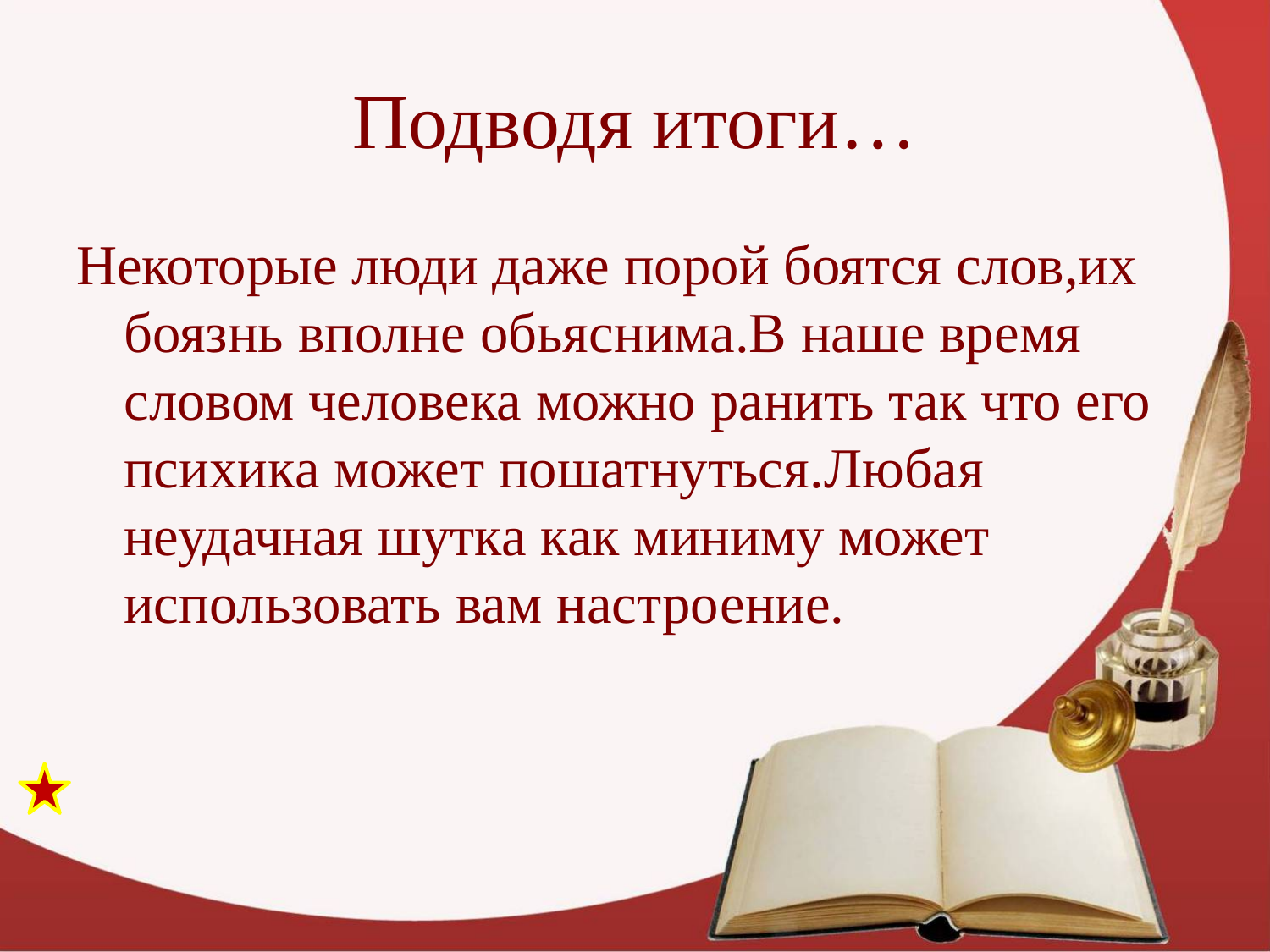

# Подводя итоги…
Некоторые люди даже порой боятся слов,их боязнь вполне обьяснима.В наше время словом человека можно ранить так что его психика может пошатнуться.Любая неудачная шутка как миниму может использовать вам настроение.